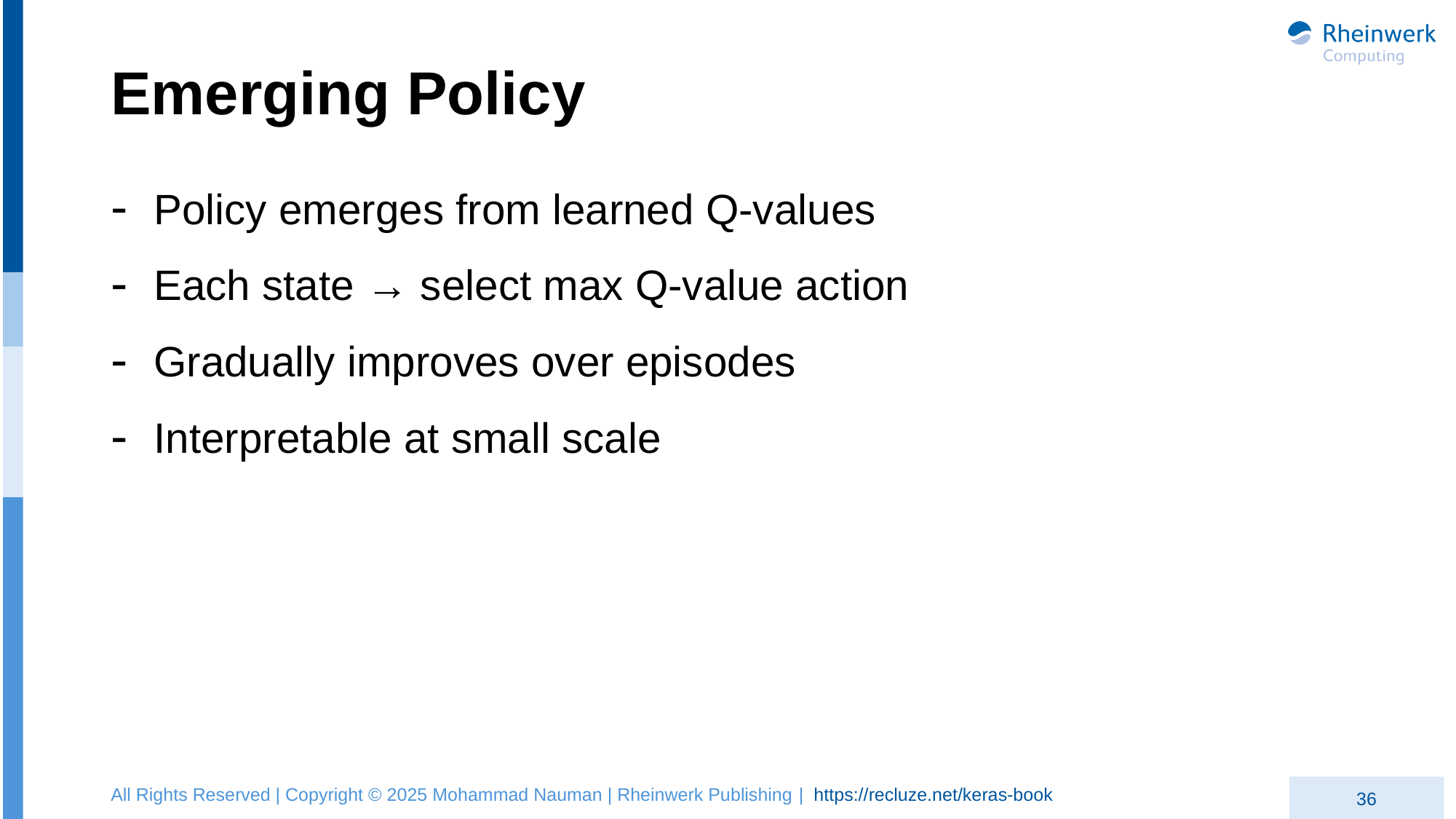

# Emerging Policy
Policy emerges from learned Q-values
Each state → select max Q-value action
Gradually improves over episodes
Interpretable at small scale